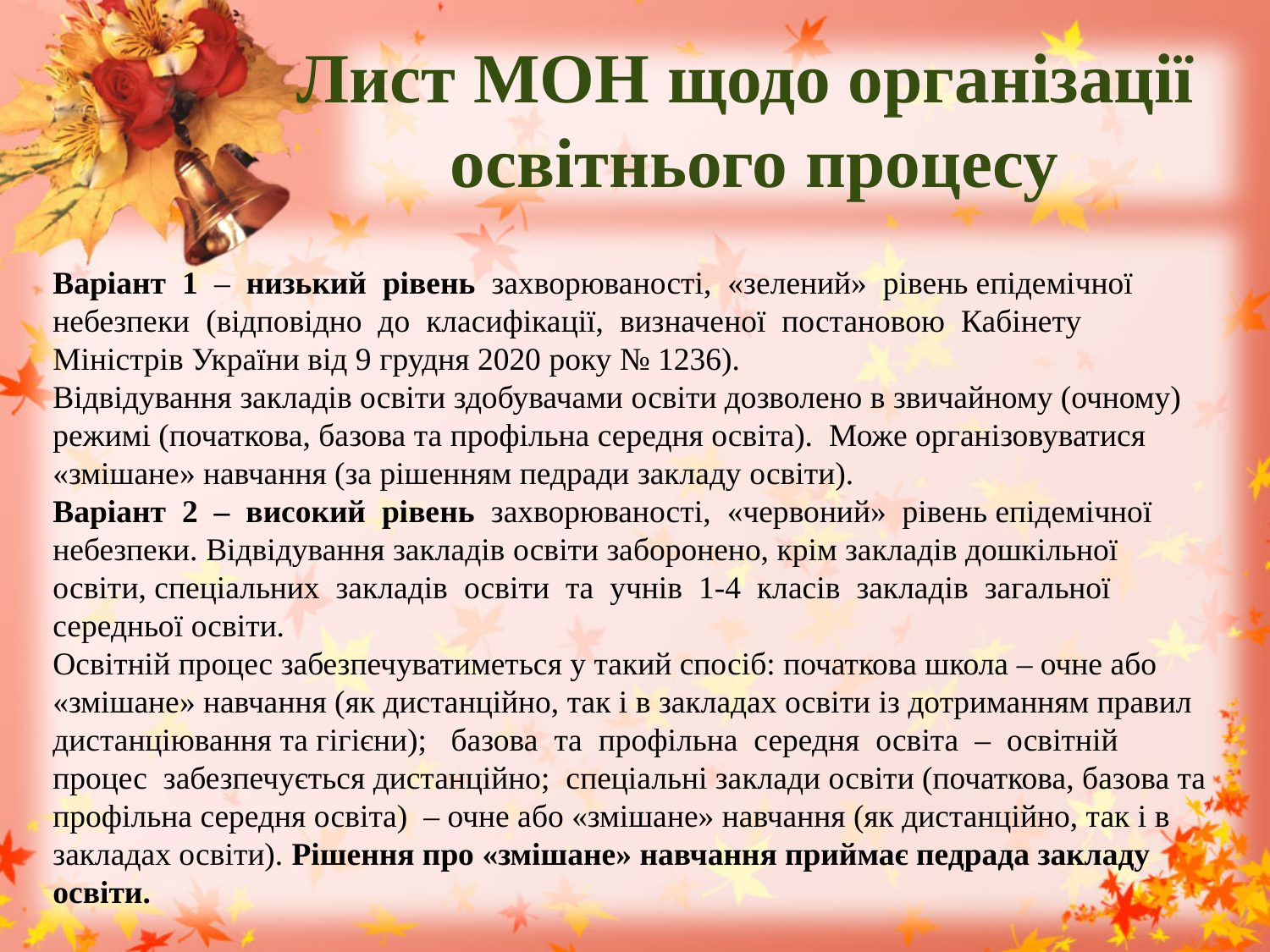

Лист МОН щодо організації
 освітнього процесу
Варіант  1  –  низький  рівень  захворюваності,  «зелений»  рівень епідемічної  небезпеки  (відповідно  до  класифікації,  визначеної  постановою  Кабінету Міністрів України від 9 грудня 2020 року № 1236).
Відвідування закладів освіти здобувачами освіти дозволено в звичайному (очному) режимі (початкова, базова та профільна середня освіта).  Може організовуватися «змішане» навчання (за рішенням педради закладу освіти).
Варіант  2  –  високий  рівень  захворюваності,  «червоний»  рівень епідемічної небезпеки. Відвідування закладів освіти заборонено, крім закладів дошкільної освіти, спеціальних  закладів  освіти  та  учнів  1-4  класів  закладів  загальної  середньої освіти.
Освітній процес забезпечуватиметься у такий спосіб: початкова школа – очне або «змішане» навчання (як дистанційно, так і в закладах освіти із дотриманням правил дистанціювання та гігієни);   базова  та  профільна  середня  освіта  –  освітній  процес  забезпечується дистанційно;  спеціальні заклади освіти (початкова, базова та профільна середня освіта)  – очне або «змішане» навчання (як дистанційно, так і в закладах освіти). Рішення про «змішане» навчання приймає педрада закладу освіти.